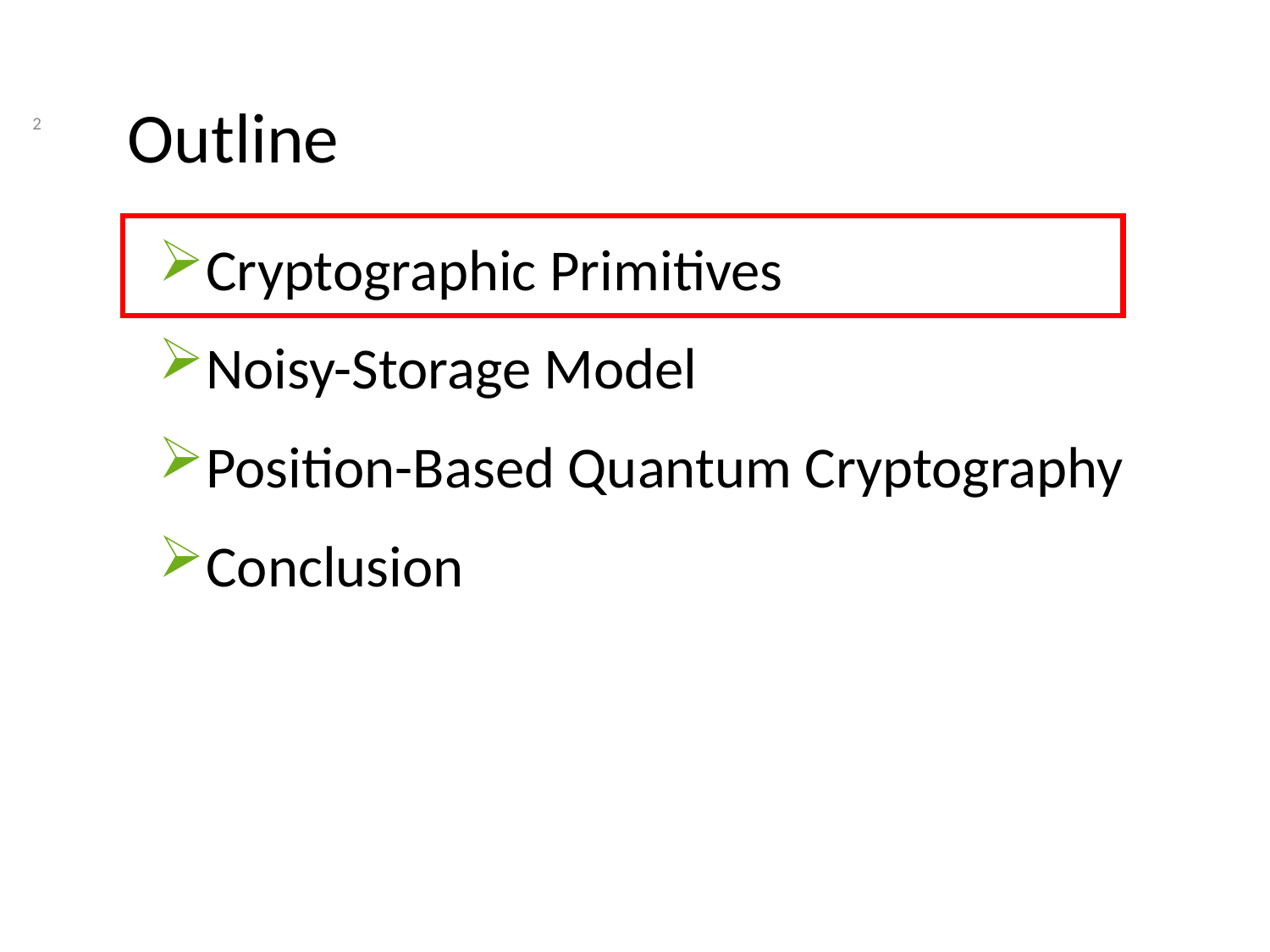

# Outline

Cryptographic Primitives
Noisy-Storage Model
Position-Based Quantum Cryptography
Conclusion